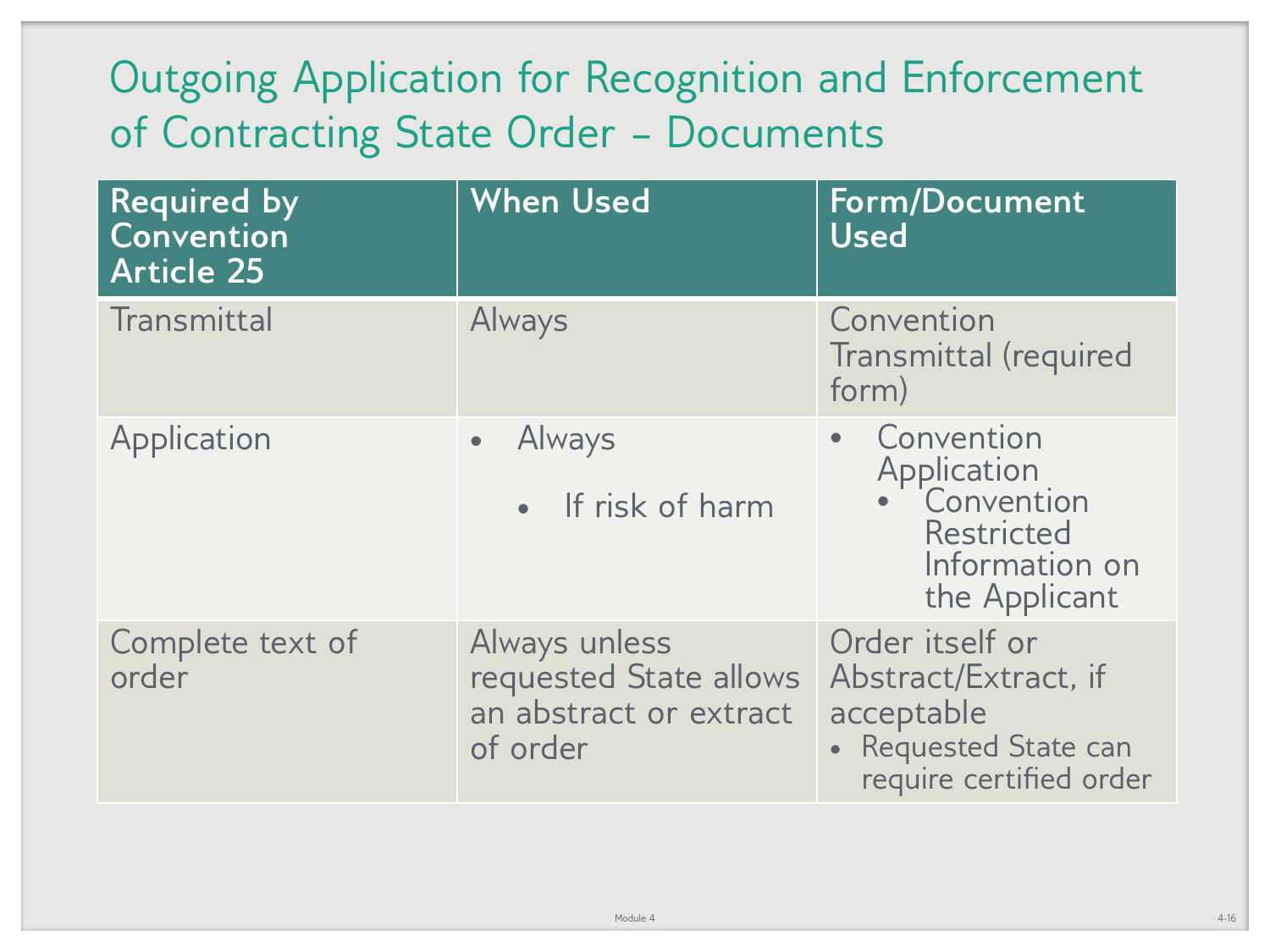

# Outgoing Application for Recognition and Enforcement of Contracting State Order – Documents
| Required by Convention Article 25 | When Used | Form/Document Used |
| --- | --- | --- |
| Transmittal | Always | Convention Transmittal (required form) |
| Application | Always If risk of harm | Convention Application Convention Restricted Information on the Applicant |
| Complete text of order | Always unless requested State allows an abstract or extract of order | Order itself or Abstract/Extract, if acceptable Requested State can require certified order |
Module 4
4-16